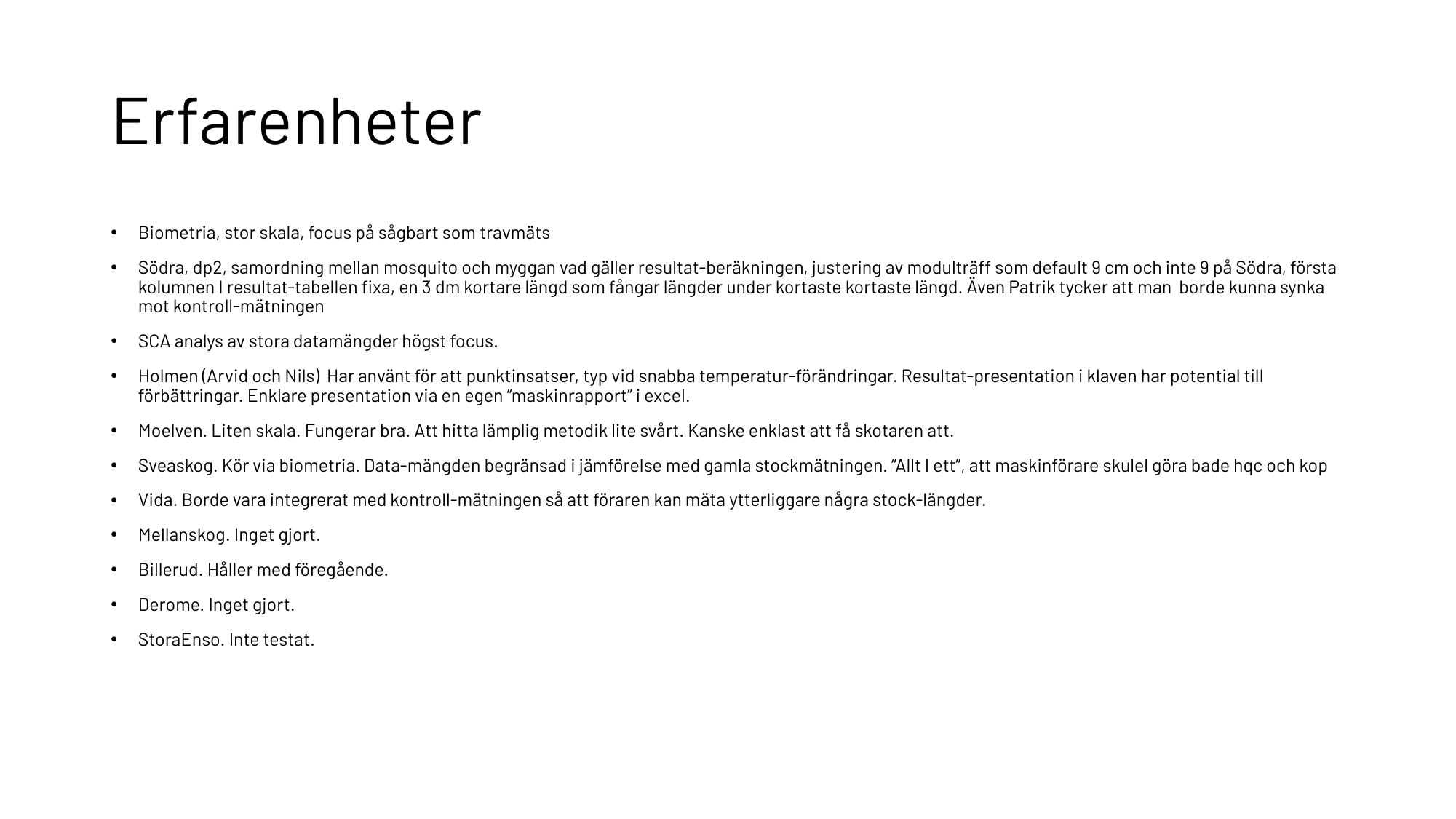

# Erfarenheter
Biometria, stor skala, focus på sågbart som travmäts
Södra, dp2, samordning mellan mosquito och myggan vad gäller resultat-beräkningen, justering av modulträff som default 9 cm och inte 9 på Södra, första kolumnen I resultat-tabellen fixa, en 3 dm kortare längd som fångar längder under kortaste kortaste längd. Även Patrik tycker att man  borde kunna synka mot kontroll-mätningen
SCA analys av stora datamängder högst focus.
Holmen (Arvid och Nils)  Har använt för att punktinsatser, typ vid snabba temperatur-förändringar. Resultat-presentation i klaven har potential till förbättringar. Enklare presentation via en egen “maskinrapport” i excel.
Moelven. Liten skala. Fungerar bra. Att hitta lämplig metodik lite svårt. Kanske enklast att få skotaren att.
Sveaskog. Kör via biometria. Data-mängden begränsad i jämförelse med gamla stockmätningen. “Allt I ett”, att maskinförare skulel göra bade hqc och kop
Vida. Borde vara integrerat med kontroll-mätningen så att föraren kan mäta ytterliggare några stock-längder.
Mellanskog. Inget gjort.
Billerud. Håller med föregående.
Derome. Inget gjort.
StoraEnso. Inte testat.